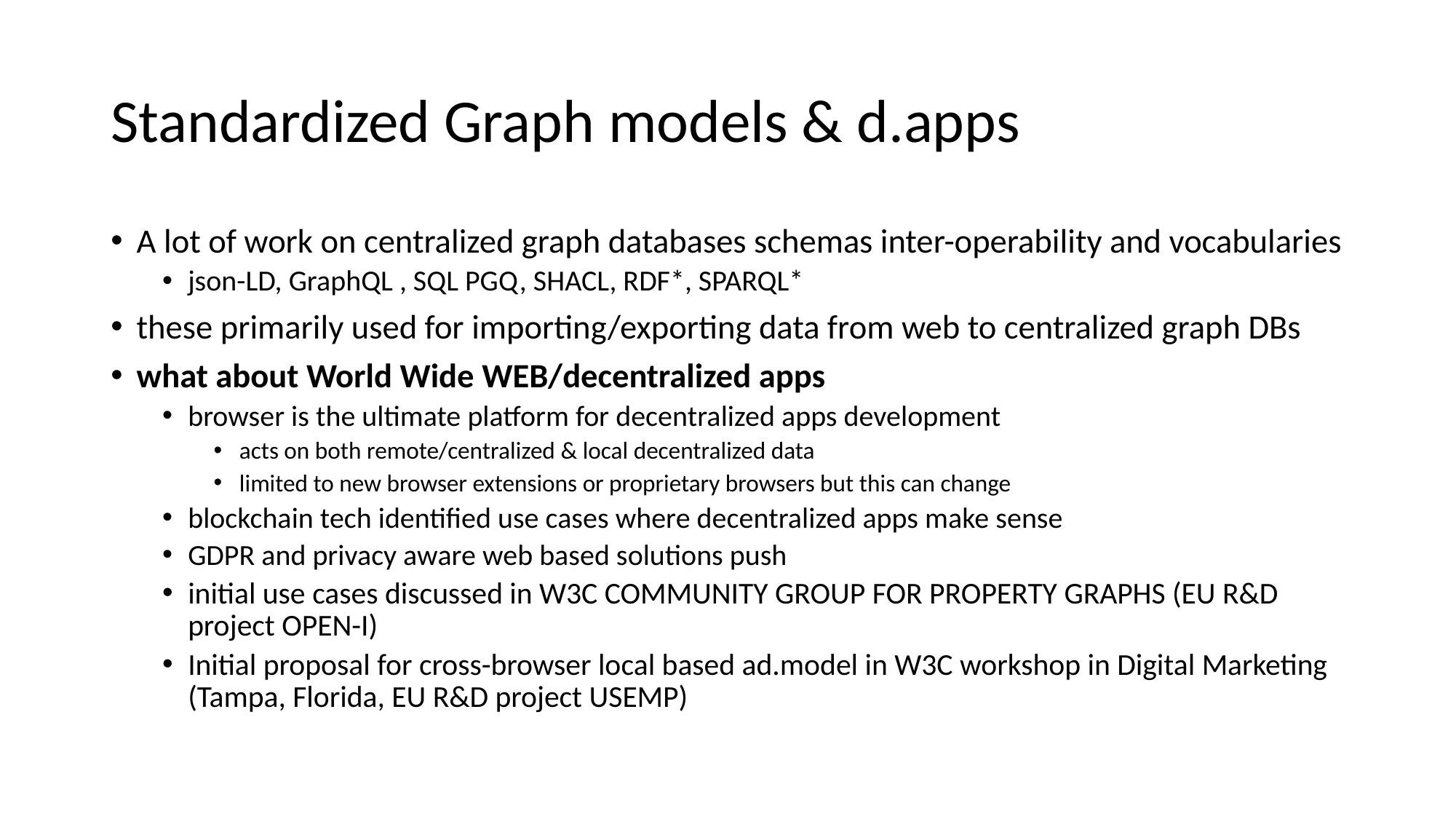

# Standardized Graph models & d.apps
A lot of work on centralized graph databases schemas inter-operability and vocabularies
json-LD, GraphQL , SQL PGQ, SHACL, RDF*, SPARQL*
these primarily used for importing/exporting data from web to centralized graph DBs
what about World Wide WEB/decentralized apps
browser is the ultimate platform for decentralized apps development
acts on both remote/centralized & local decentralized data
limited to new browser extensions or proprietary browsers but this can change
blockchain tech identified use cases where decentralized apps make sense
GDPR and privacy aware web based solutions push
initial use cases discussed in W3C COMMUNITY GROUP FOR PROPERTY GRAPHS (EU R&D project OPEN-I)
Initial proposal for cross-browser local based ad.model in W3C workshop in Digital Marketing (Tampa, Florida, EU R&D project USEMP)